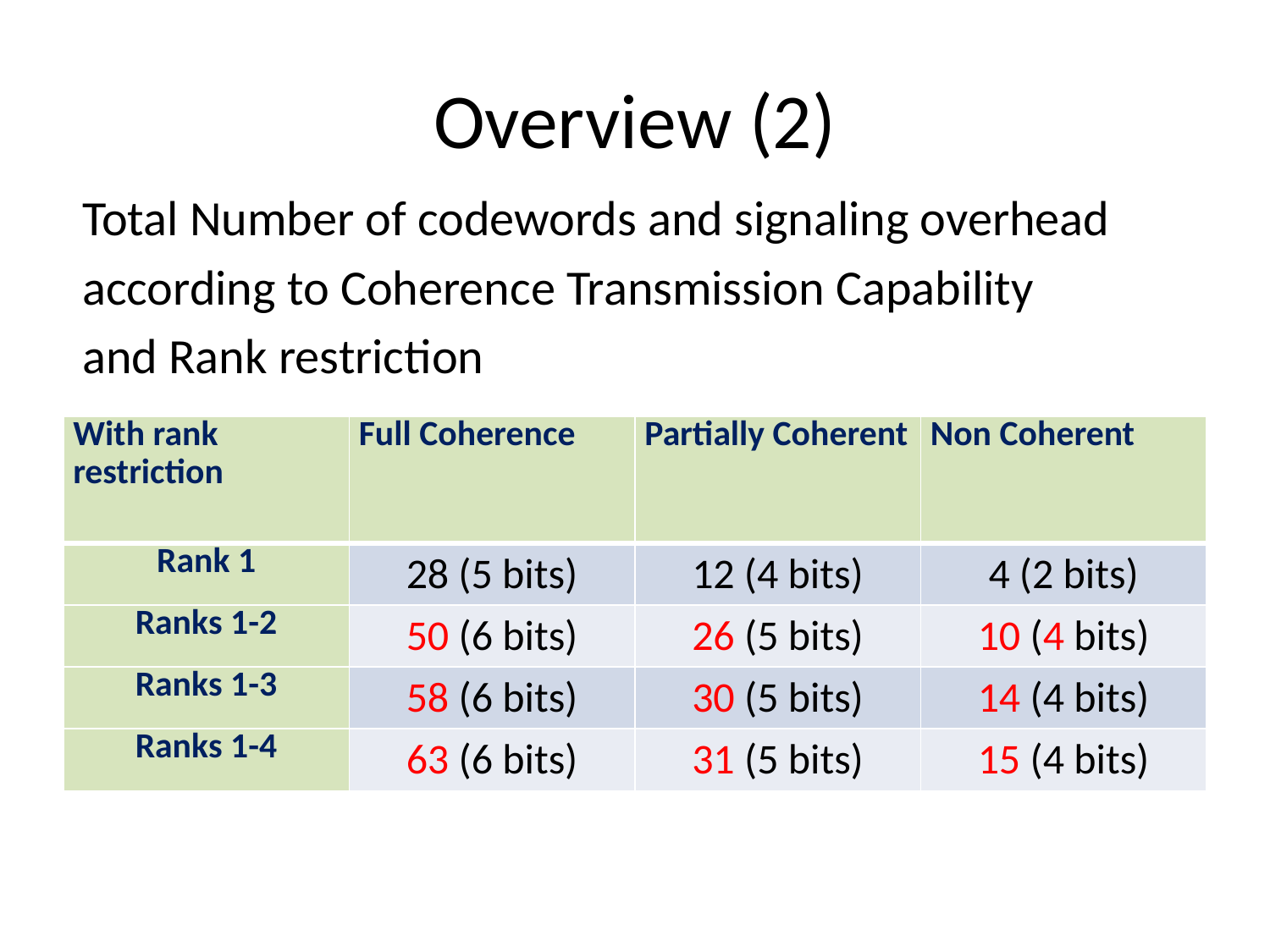

# Overview (2)
Total Number of codewords and signaling overhead
according to Coherence Transmission Capability
and Rank restriction
| With rank restriction | Full Coherence | Partially Coherent | Non Coherent |
| --- | --- | --- | --- |
| Rank 1 | 28 (5 bits) | 12 (4 bits) | 4 (2 bits) |
| Ranks 1-2 | 50 (6 bits) | 26 (5 bits) | 10 (4 bits) |
| Ranks 1-3 | 58 (6 bits) | 30 (5 bits) | 14 (4 bits) |
| Ranks 1-4 | 63 (6 bits) | 31 (5 bits) | 15 (4 bits) |